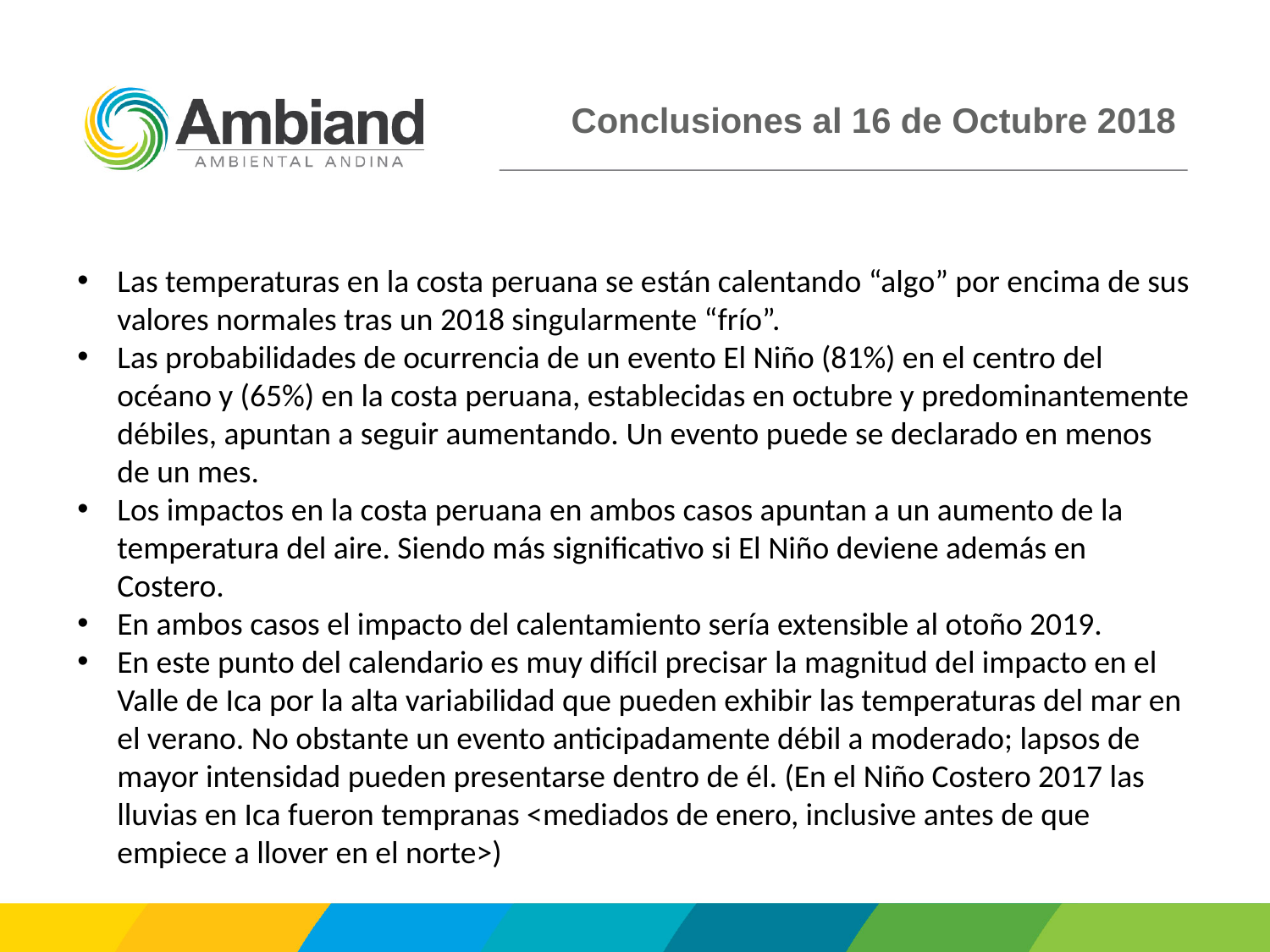

# Conclusiones al 16 de Octubre 2018

Las temperaturas en la costa peruana se están calentando “algo” por encima de sus valores normales tras un 2018 singularmente “frío”.
Las probabilidades de ocurrencia de un evento El Niño (81%) en el centro del océano y (65%) en la costa peruana, establecidas en octubre y predominantemente débiles, apuntan a seguir aumentando. Un evento puede se declarado en menos de un mes.
Los impactos en la costa peruana en ambos casos apuntan a un aumento de la temperatura del aire. Siendo más significativo si El Niño deviene además en Costero.
En ambos casos el impacto del calentamiento sería extensible al otoño 2019.
En este punto del calendario es muy difícil precisar la magnitud del impacto en el Valle de Ica por la alta variabilidad que pueden exhibir las temperaturas del mar en el verano. No obstante un evento anticipadamente débil a moderado; lapsos de mayor intensidad pueden presentarse dentro de él. (En el Niño Costero 2017 las lluvias en Ica fueron tempranas <mediados de enero, inclusive antes de que empiece a llover en el norte>)